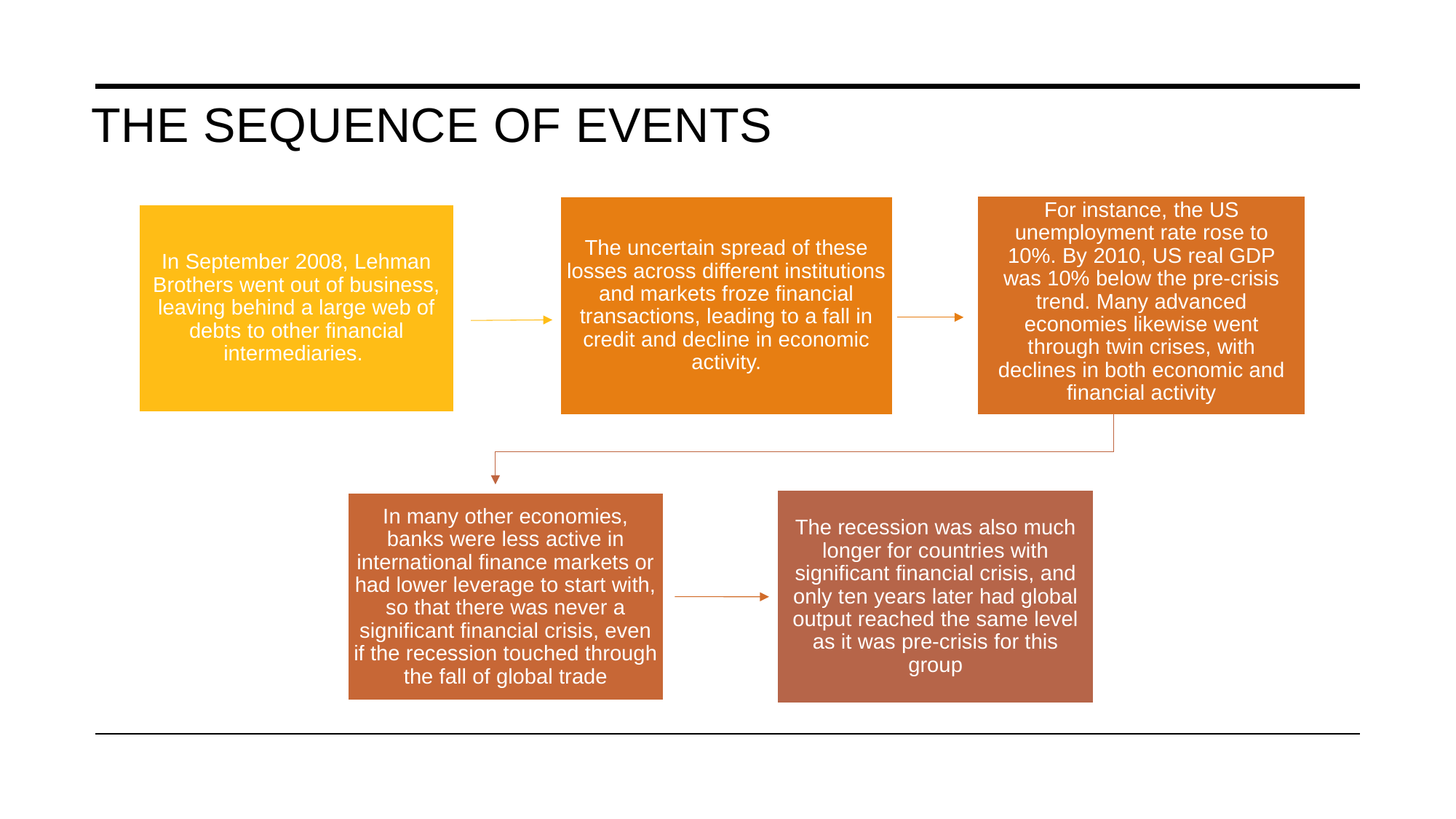

# The SEQUENCE OF events
The uncertain spread of these losses across different institutions and markets froze financial transactions, leading to a fall in credit and decline in economic activity.

For instance, the US unemployment rate rose to 10%. By 2010, US real GDP was 10% below the pre-crisis trend. Many advanced economies likewise went through twin crises, with declines in both economic and financial activity
In September 2008, Lehman Brothers went out of business, leaving behind a large web of debts to other financial intermediaries.

In many other economies, banks were less active in international finance markets or had lower leverage to start with, so that there was never a significant financial crisis, even if the recession touched through the fall of global trade

The recession was also much longer for countries with significant financial crisis, and only ten years later had global output reached the same level as it was pre-crisis for this group